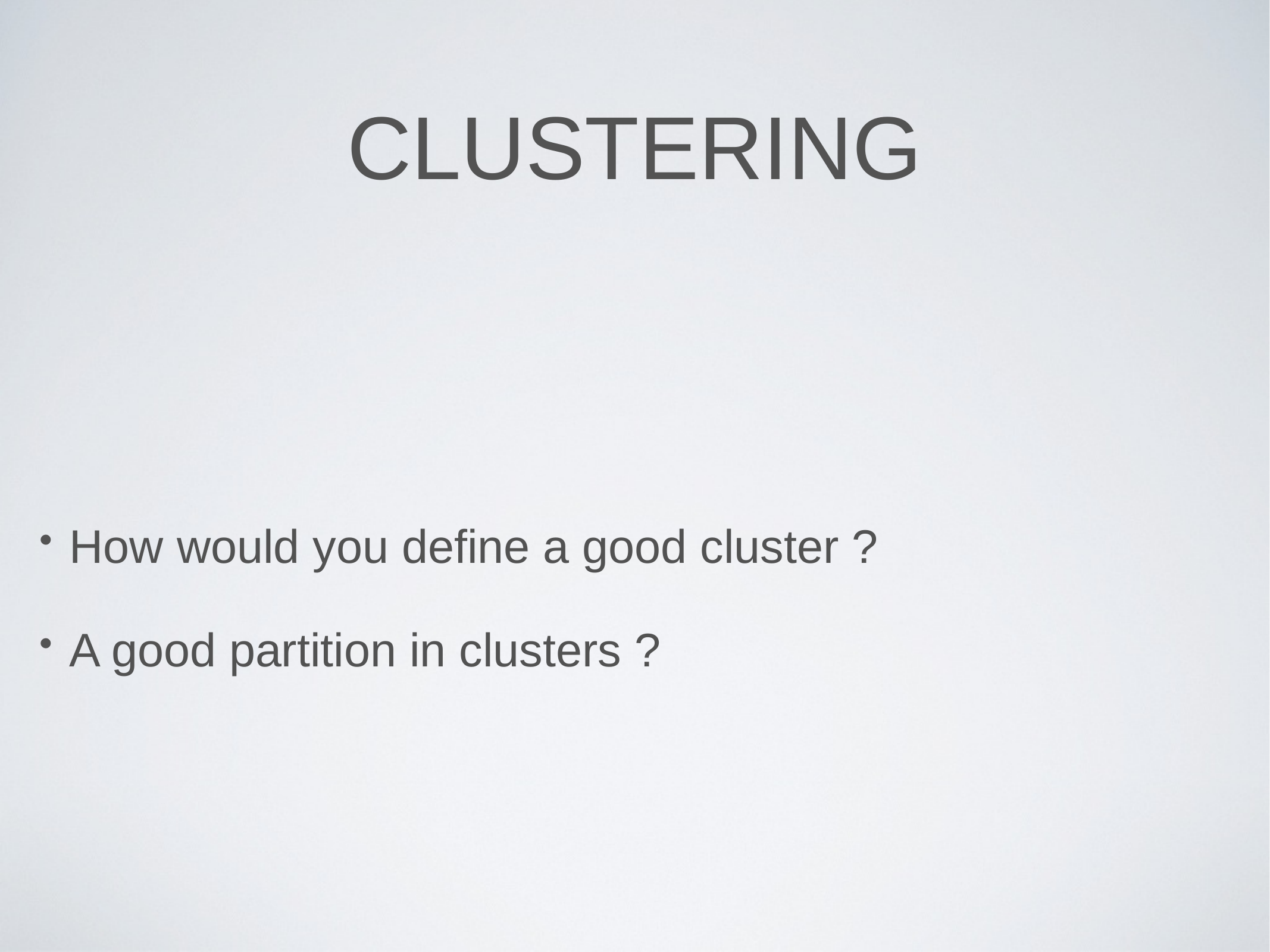

# Clustering
How would you define a good cluster ?
A good partition in clusters ?
7